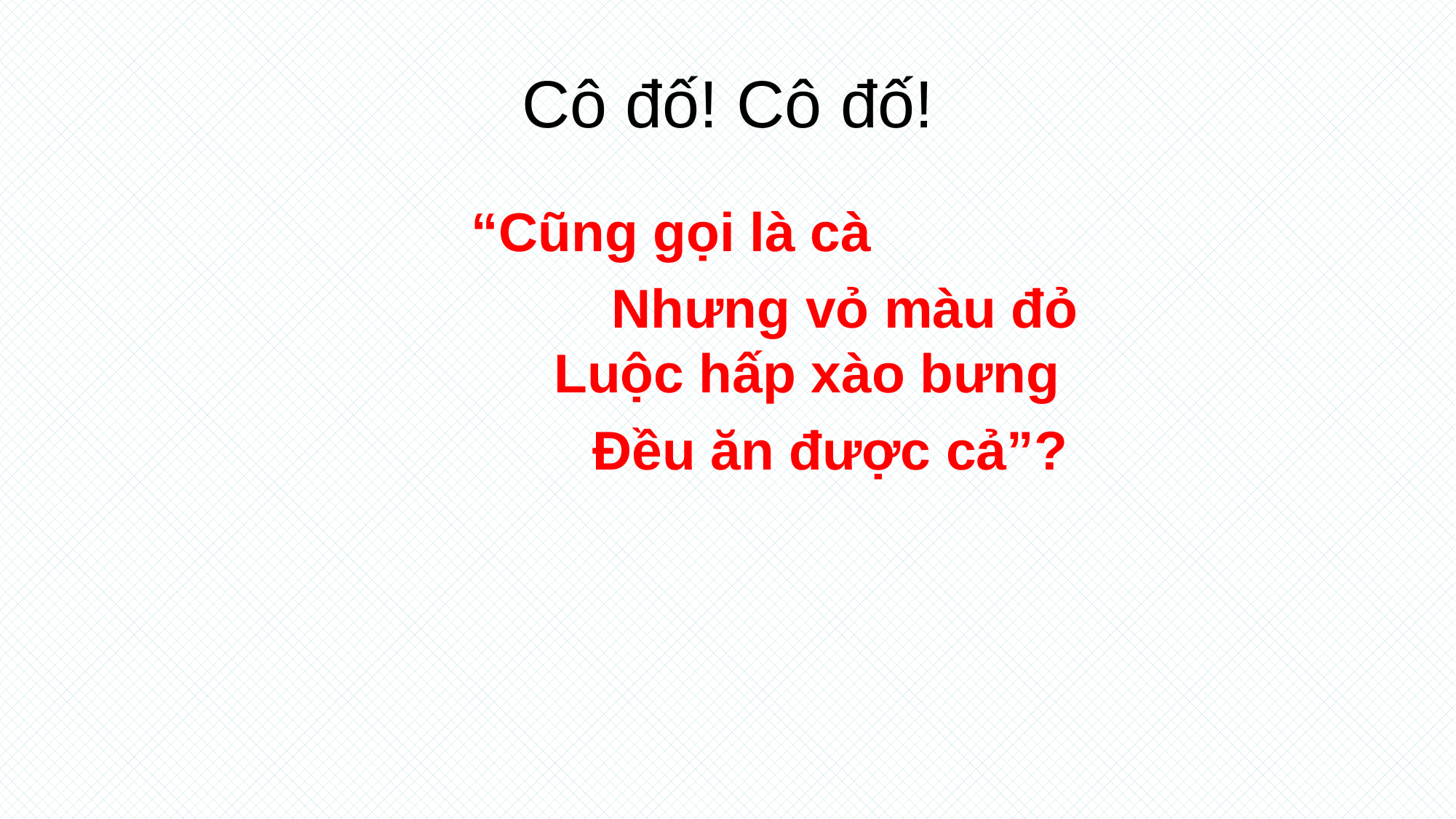

# Cô đố! Cô đố!
 “Cũng gọi là cà
                        Nhưng vỏ màu đỏ                    Luộc hấp xào bưng
                      Đều ăn được cả”?